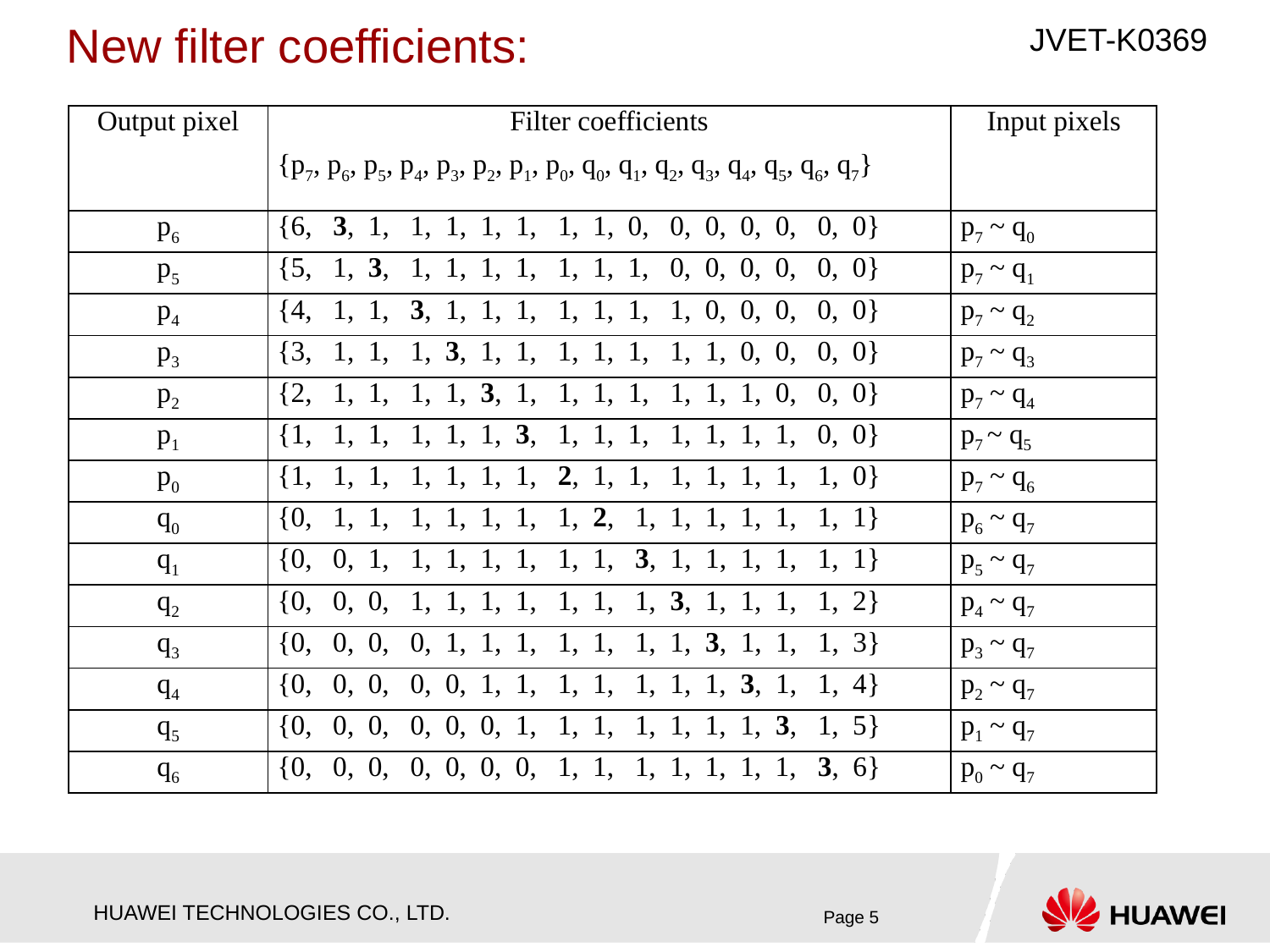

# New filter coefficients:
| Output pixel | Filter coefficients {p7, p6, p5, p4, p3, p2, p1, p0, q0, q1, q2, q3, q4, q5, q6, q7} | Input pixels |
| --- | --- | --- |
| p6 | {6, 3, 1, 1, 1, 1, 1, 1, 1, 0, 0, 0, 0, 0, 0, 0} | p7 ~ q0 |
| p5 | {5, 1, 3, 1, 1, 1, 1, 1, 1, 1, 0, 0, 0, 0, 0, 0} | p7 ~ q1 |
| p4 | {4, 1, 1, 3, 1, 1, 1, 1, 1, 1, 1, 0, 0, 0, 0, 0} | p7 ~ q2 |
| p3 | {3, 1, 1, 1, 3, 1, 1, 1, 1, 1, 1, 1, 0, 0, 0, 0} | p7 ~ q3 |
| p2 | {2, 1, 1, 1, 1, 3, 1, 1, 1, 1, 1, 1, 1, 0, 0, 0} | p7 ~ q4 |
| p1 | {1, 1, 1, 1, 1, 1, 3, 1, 1, 1, 1, 1, 1, 1, 0, 0} | p7 ~ q5 |
| p0 | {1, 1, 1, 1, 1, 1, 1, 2, 1, 1, 1, 1, 1, 1, 1, 0} | p7 ~ q6 |
| q0 | {0, 1, 1, 1, 1, 1, 1, 1, 2, 1, 1, 1, 1, 1, 1, 1} | p6 ~ q7 |
| q1 | {0, 0, 1, 1, 1, 1, 1, 1, 1, 3, 1, 1, 1, 1, 1, 1} | p5 ~ q7 |
| q2 | {0, 0, 0, 1, 1, 1, 1, 1, 1, 1, 3, 1, 1, 1, 1, 2} | p4 ~ q7 |
| q3 | {0, 0, 0, 0, 1, 1, 1, 1, 1, 1, 1, 3, 1, 1, 1, 3} | p3 ~ q7 |
| q4 | {0, 0, 0, 0, 0, 1, 1, 1, 1, 1, 1, 1, 3, 1, 1, 4} | p2 ~ q7 |
| q5 | {0, 0, 0, 0, 0, 0, 1, 1, 1, 1, 1, 1, 1, 3, 1, 5} | p1 ~ q7 |
| q6 | {0, 0, 0, 0, 0, 0, 0, 1, 1, 1, 1, 1, 1, 1, 3, 6} | p0 ~ q7 |

Page 5